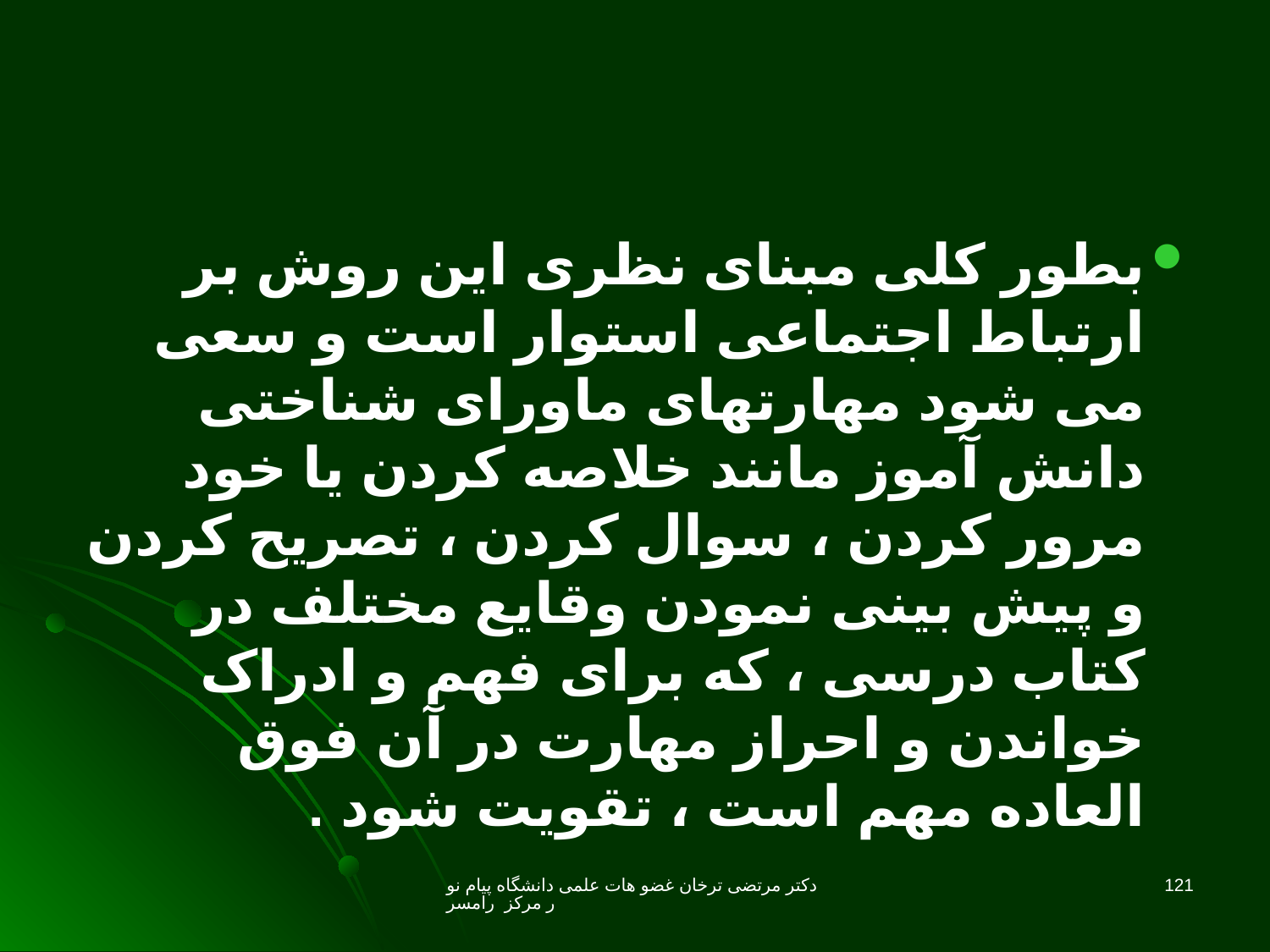

بطور کلی مبنای نظری این روش بر ارتباط اجتماعی استوار است و سعی می شود مهارتهای ماورای شناختی دانش آموز مانند خلاصه کردن یا خود مرور کردن ، سوال کردن ، تصریح کردن و پیش بینی نمودن وقایع مختلف در کتاب درسی ، که برای فهم و ادراک خواندن و احراز مهارت در آن فوق العاده مهم است ، تقویت شود .
دکتر مرتضی ترخان غضو هات علمی دانشگاه پیام نور مرکز رامسر
121